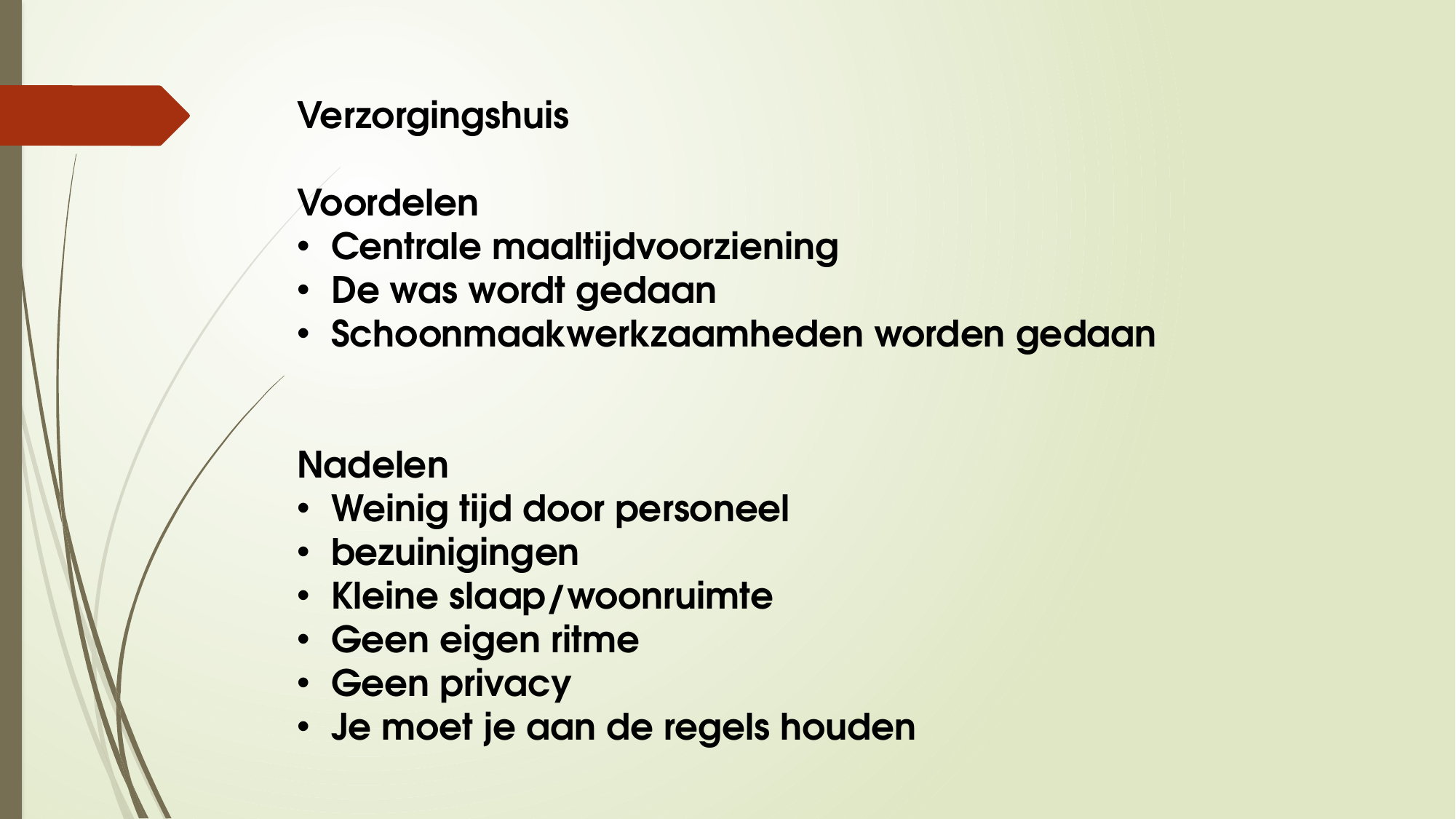

Verzorgingshuis

Voordelen
Centrale maaltijdvoorziening
De was wordt gedaan
Schoonmaakwerkzaamheden worden gedaan

Nadelen
Weinig tijd door personeel
bezuinigingen
Kleine slaap/woonruimte
Geen eigen ritme
Geen privacy
Je moet je aan de regels houden